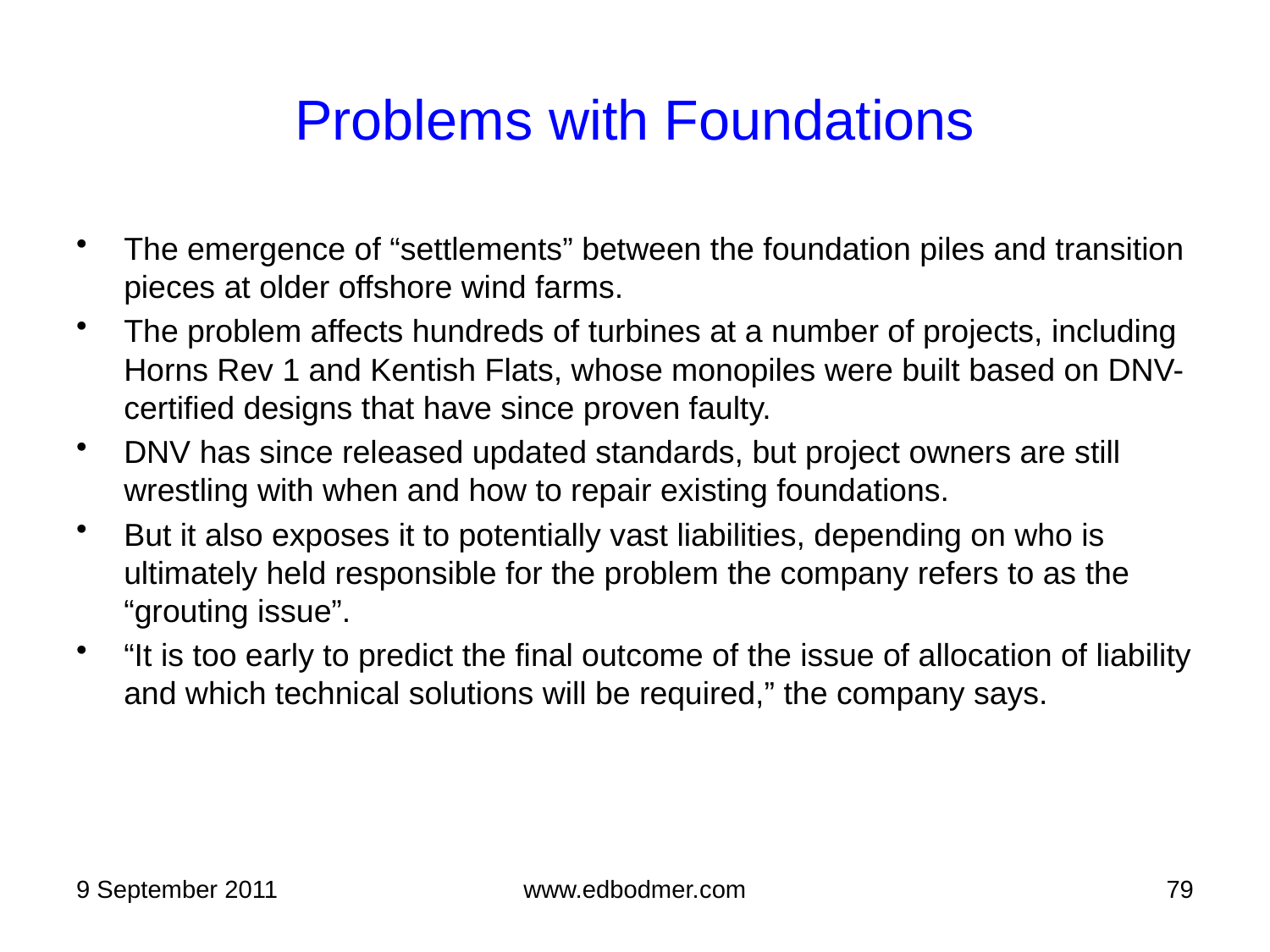

# Problems with Foundations
The emergence of “settlements” between the foundation piles and transition pieces at older offshore wind farms.
The problem affects hundreds of turbines at a number of projects, including Horns Rev 1 and Kentish Flats, whose monopiles were built based on DNV-certified designs that have since proven faulty.
DNV has since released updated standards, but project owners are still wrestling with when and how to repair existing foundations.
But it also exposes it to potentially vast liabilities, depending on who is ultimately held responsible for the problem the company refers to as the “grouting issue”.
“It is too early to predict the final outcome of the issue of allocation of liability and which technical solutions will be required,” the company says.

9 September 2011
www.edbodmer.com
79